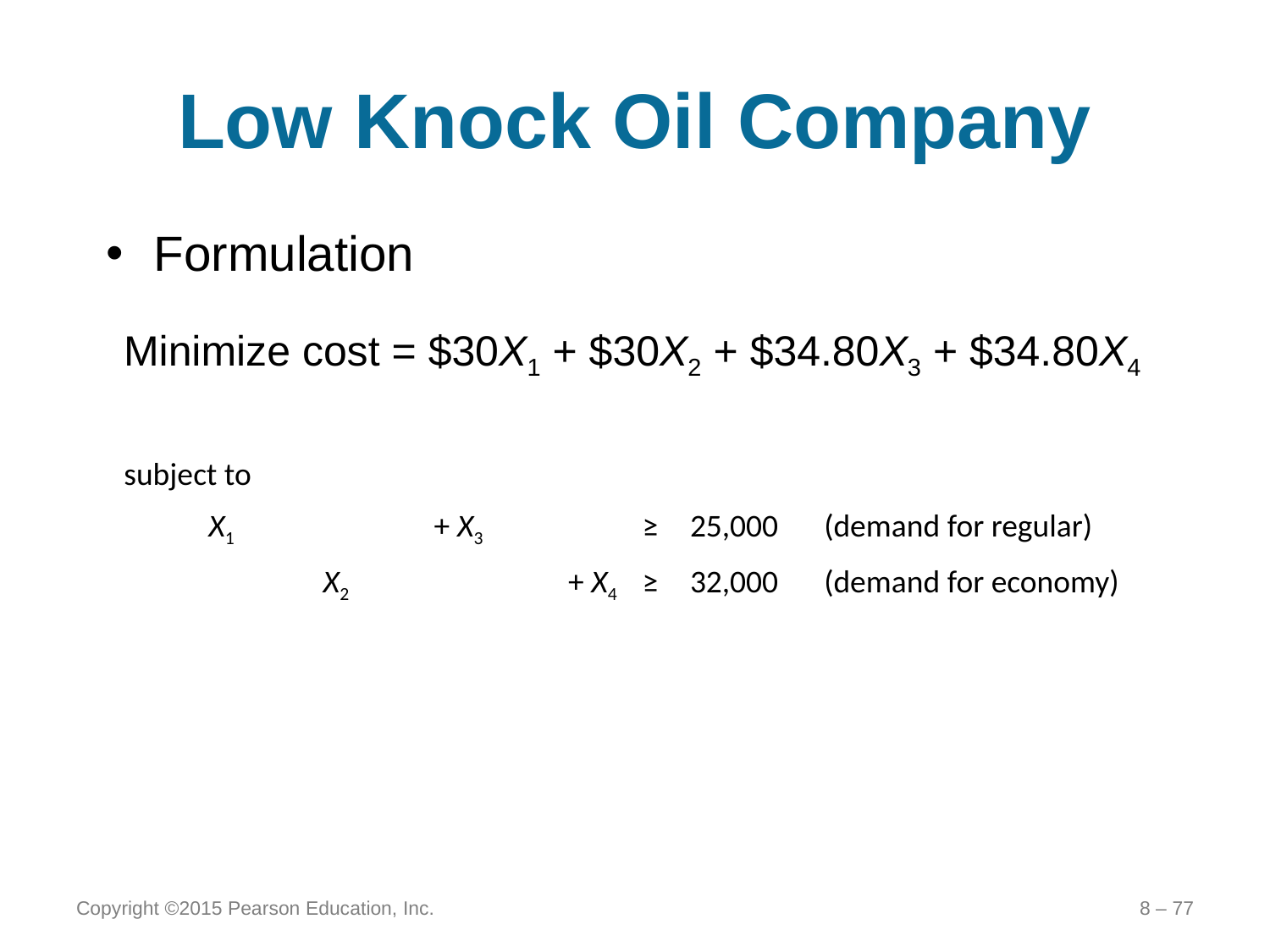

# Low Knock Oil Company
Formulation
Minimize cost = $30X1 + $30X2 + $34.80X3 + $34.80X4
| subject to |  |  |  |  |  |  |
| --- | --- | --- | --- | --- | --- | --- |
| X1 |  | + X3 |  | ≥ | 25,000 | (demand for regular) |
|  | X2 |  | + X4 | ≥ | 32,000 | (demand for economy) |
|  |  |  |  |  |  |  |
|  |  |  |  |  |  |  |
|  |  |  |  |  |  |  |
Copyright ©2015 Pearson Education, Inc.
8 – 77